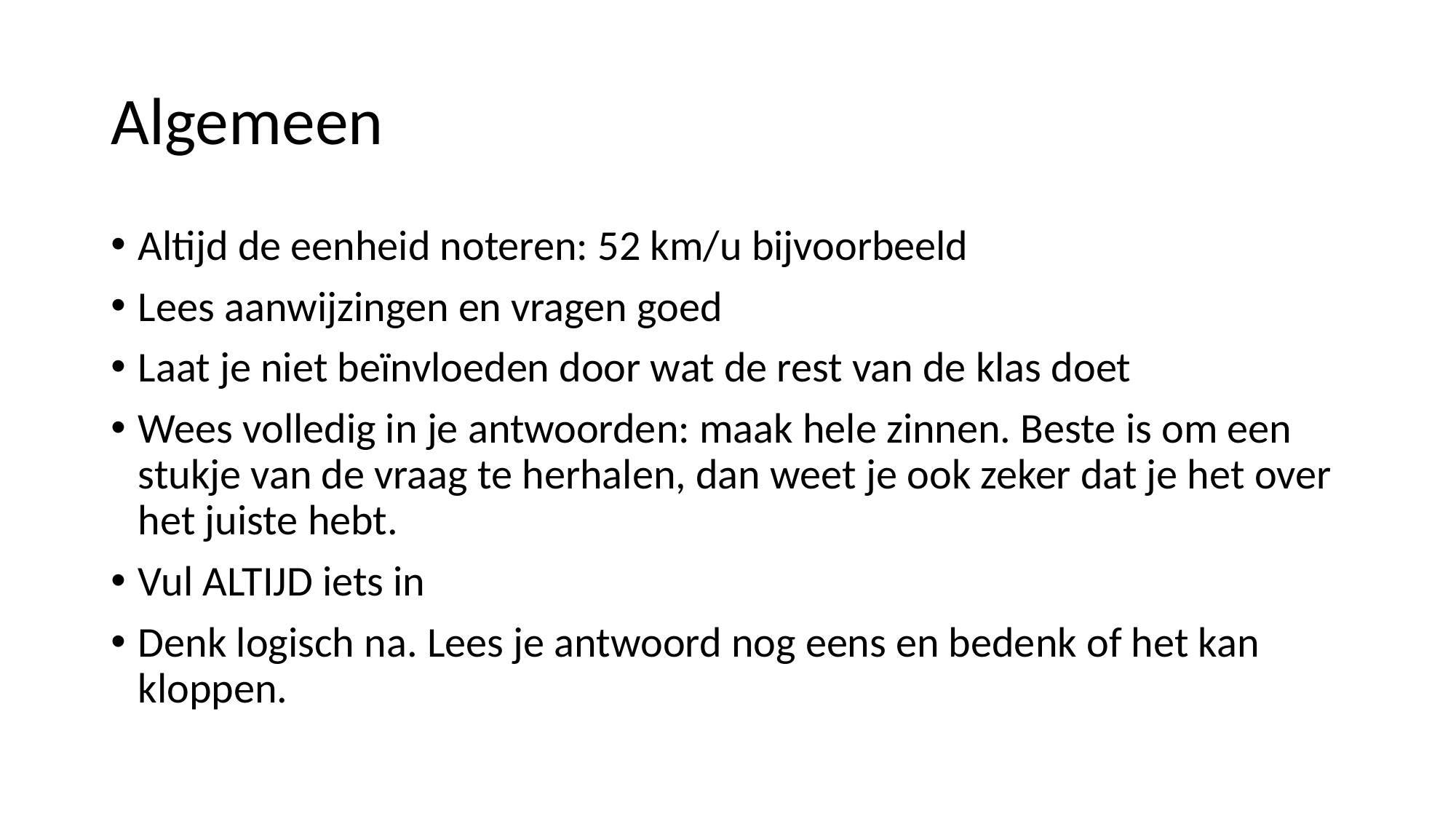

# Algemeen
Altijd de eenheid noteren: 52 km/u bijvoorbeeld
Lees aanwijzingen en vragen goed
Laat je niet beïnvloeden door wat de rest van de klas doet
Wees volledig in je antwoorden: maak hele zinnen. Beste is om een stukje van de vraag te herhalen, dan weet je ook zeker dat je het over het juiste hebt.
Vul ALTIJD iets in
Denk logisch na. Lees je antwoord nog eens en bedenk of het kan kloppen.